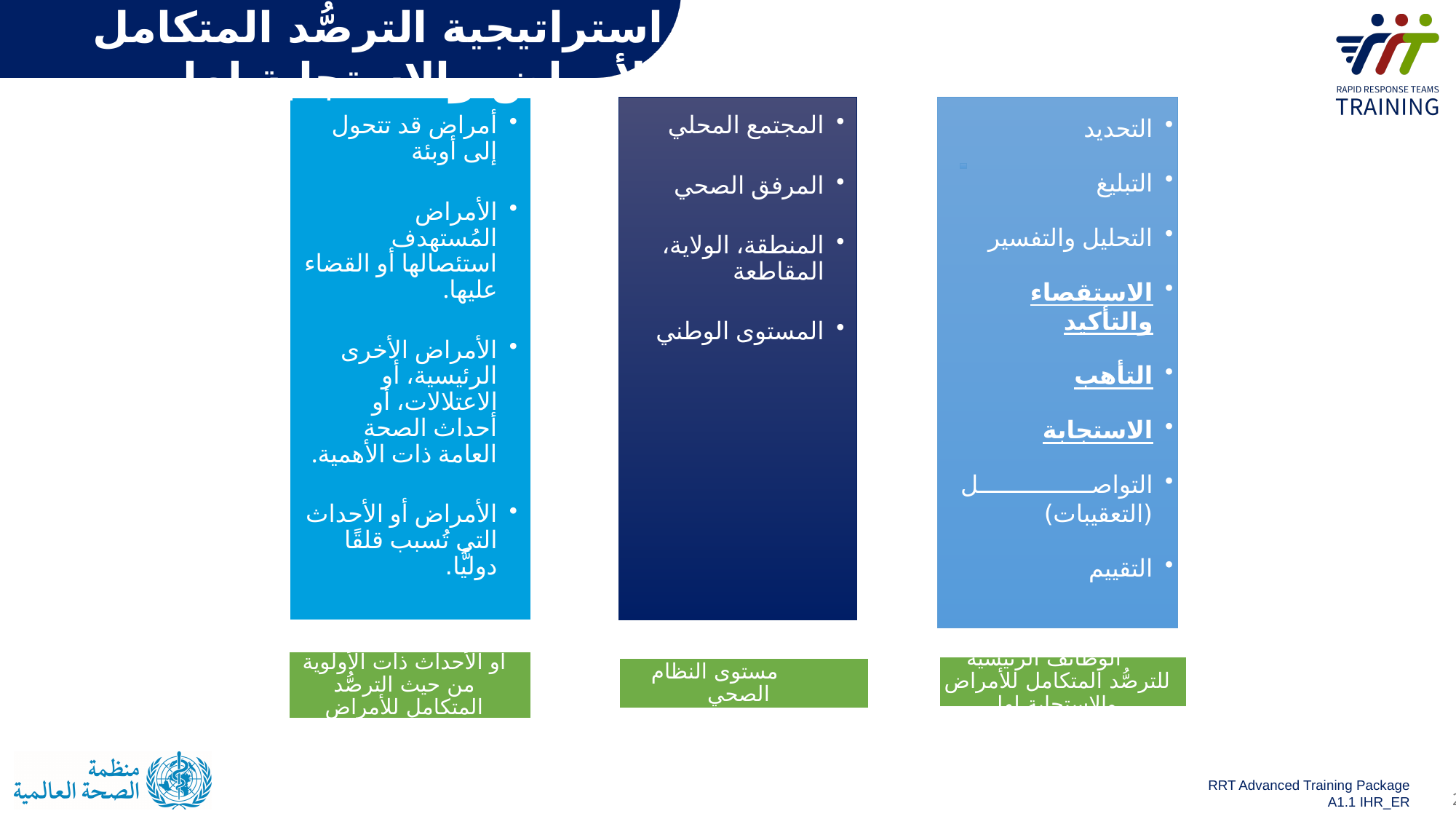

استراتيجية الترصُّد المتكامل للأمراض والاستجابة لها

أمراض قد تتحول إلى أوبئة

الأمراض المُستهدف استئصالها أو القضاء عليها.

الأمراض الأخرى الرئيسية، أو الاعتلالات، أو أحداث الصحة العامة ذات الأهمية.

الأمراض أو الأحداث التي تُسبب قلقًا دوليًّا.

المجتمع المحلي

المرفق الصحي

المنطقة، الولاية، المقاطعة

المستوى الوطني

التحديد

التبليغ

التحليل والتفسير

الاستقصاء والتأكيد

التأهب

الاستجابة

التواصل (التعقيبات)

التقييم

  الأمراض، أو الاعتلالات، أو الأحداث ذات الأولوية من حيث الترصُّد المتكامل للأمراض والاستجابة لها

    الوظائف الرئيسية للترصُّد المتكامل للأمراض والاستجابة لها

       مستوى النظام الصحي